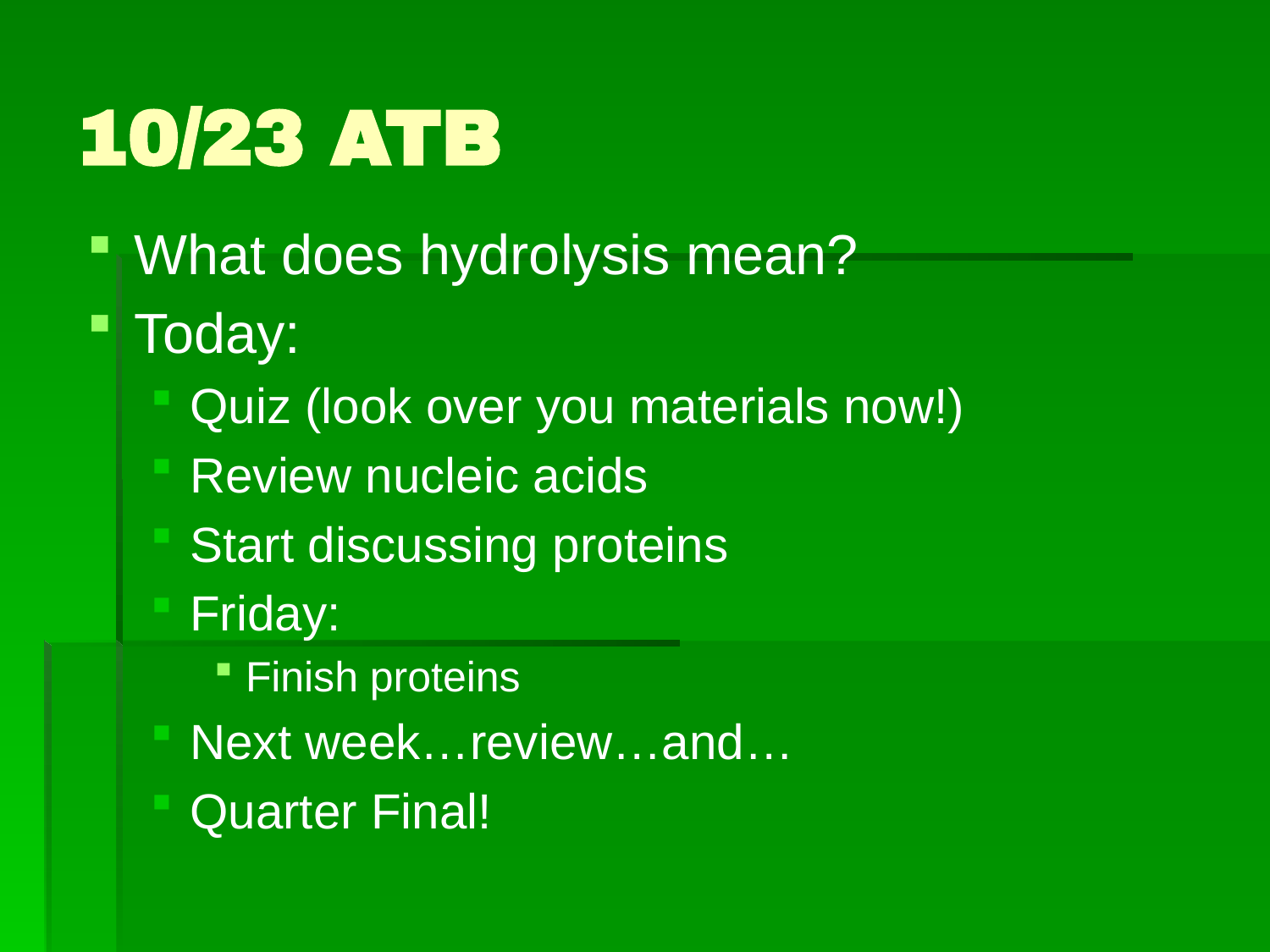

# 10/23 ATB
What does hydrolysis mean?
Today:
Quiz (look over you materials now!)
Review nucleic acids
Start discussing proteins
Friday:
Finish proteins
Next week…review…and…
Quarter Final!